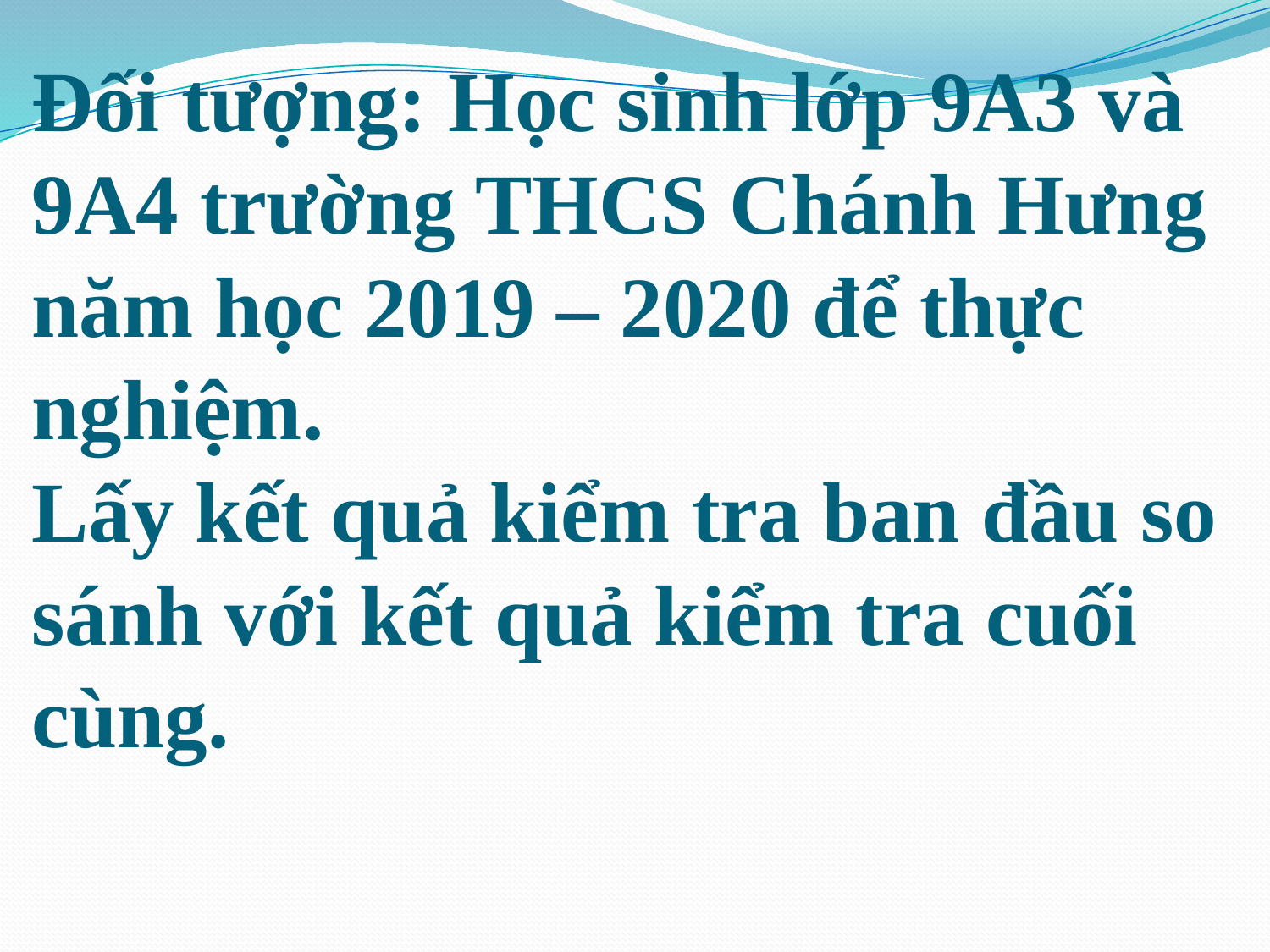

# Đối tượng: Học sinh lớp 9A3 và 9A4 trường THCS Chánh Hưng năm học 2019 – 2020 để thực nghiệm. Lấy kết quả kiểm tra ban đầu so sánh với kết quả kiểm tra cuối cùng.